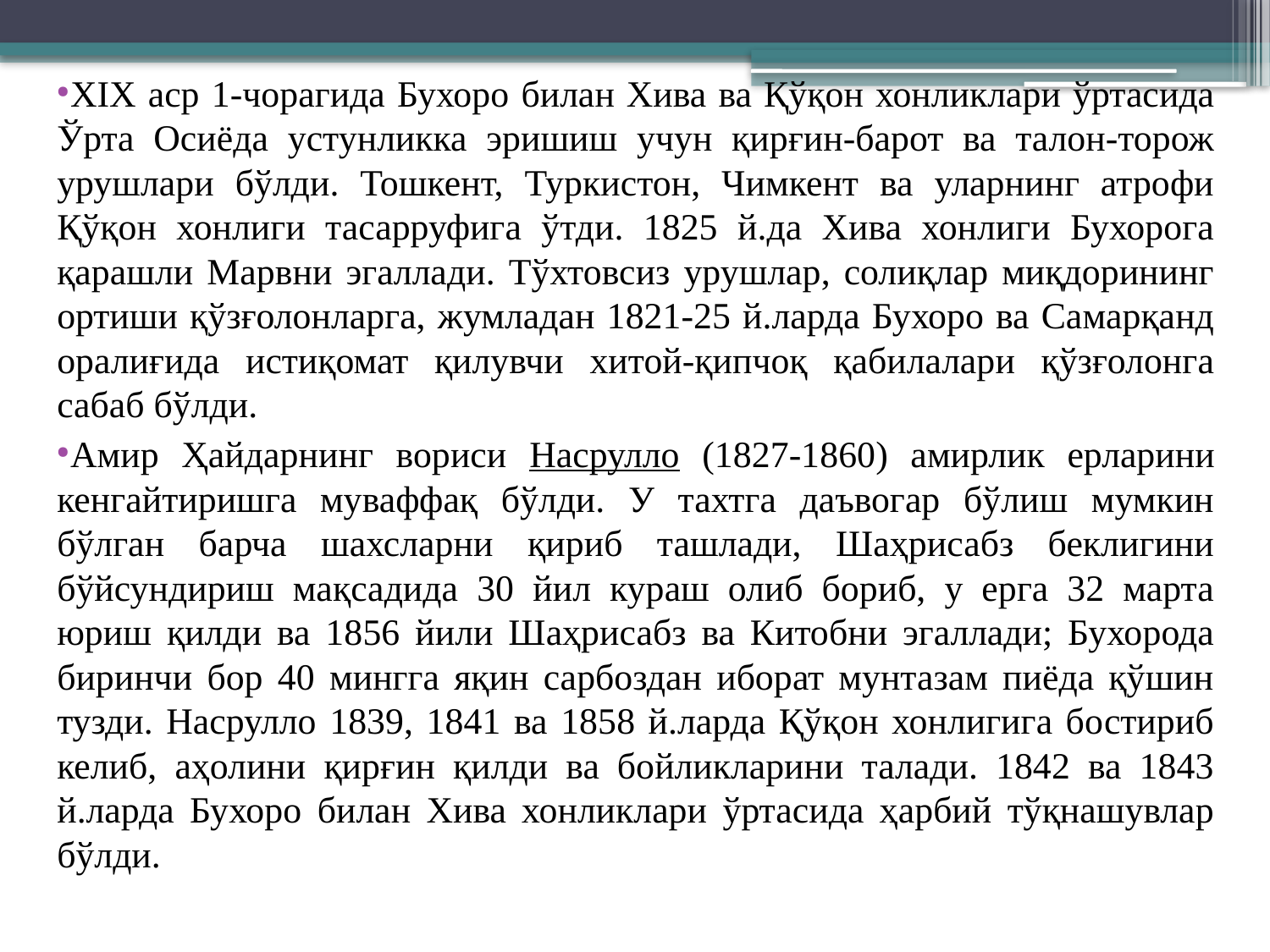

XIX аср 1-чорагида Бухоро билан Хива ва Қўқон хонликлари ўртасида Ўрта Осиёда устунликка эришиш учун қирғин-барот ва талон-торож урушлари бўлди. Тошкент, Туркистон, Чимкент ва уларнинг атрофи Қўқон хонлиги тасарруфига ўтди. 1825 й.да Хива хонлиги Бухорога қарашли Марвни эгаллади. Тўхтовсиз урушлар, солиқлар миқдорининг ортиши қўзғолонларга, жумладан 1821-25 й.ларда Бухоро ва Самарқанд оралиғида истиқомат қилувчи хитой-қипчоқ қабилалари қўзғолонга сабаб бўлди.
Амир Ҳайдарнинг вориси Насрулло (1827-1860) амирлик ерларини кенгайтиришга муваффақ бўлди. У тахтга даъвогар бўлиш мумкин бўлган барча шахсларни қириб ташлади, Шаҳрисабз беклигини бўйсундириш мақсадида 30 йил кураш олиб бориб, у ерга 32 марта юриш қилди ва 1856 йили Шаҳрисабз ва Китобни эгаллади; Бухорода биринчи бор 40 мингга яқин сарбоздан иборат мунтазам пиёда қўшин тузди. Насрулло 1839, 1841 ва 1858 й.ларда Қўқон хонлигига бостириб келиб, аҳолини қирғин қилди ва бойликларини талади. 1842 ва 1843 й.ларда Бухоро билан Хива хонликлари ўртасида ҳарбий тўқнашувлар бўлди.